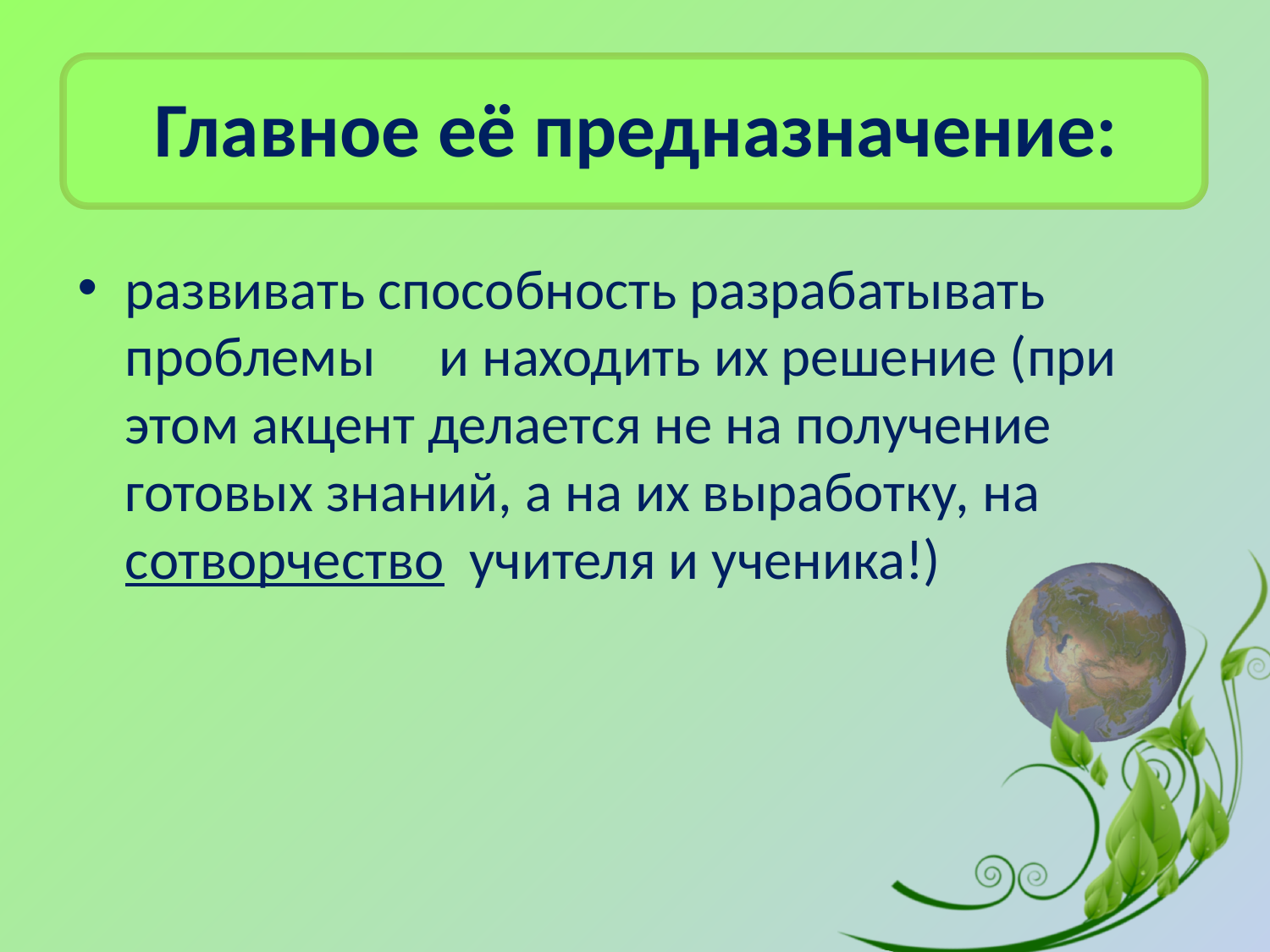

# Главное её предназначение:
развивать способность разрабатывать проблемы     и находить их решение (при  этом акцент делается не на получение готовых знаний, а на их выработку, на сотворчество  учителя и ученика!)